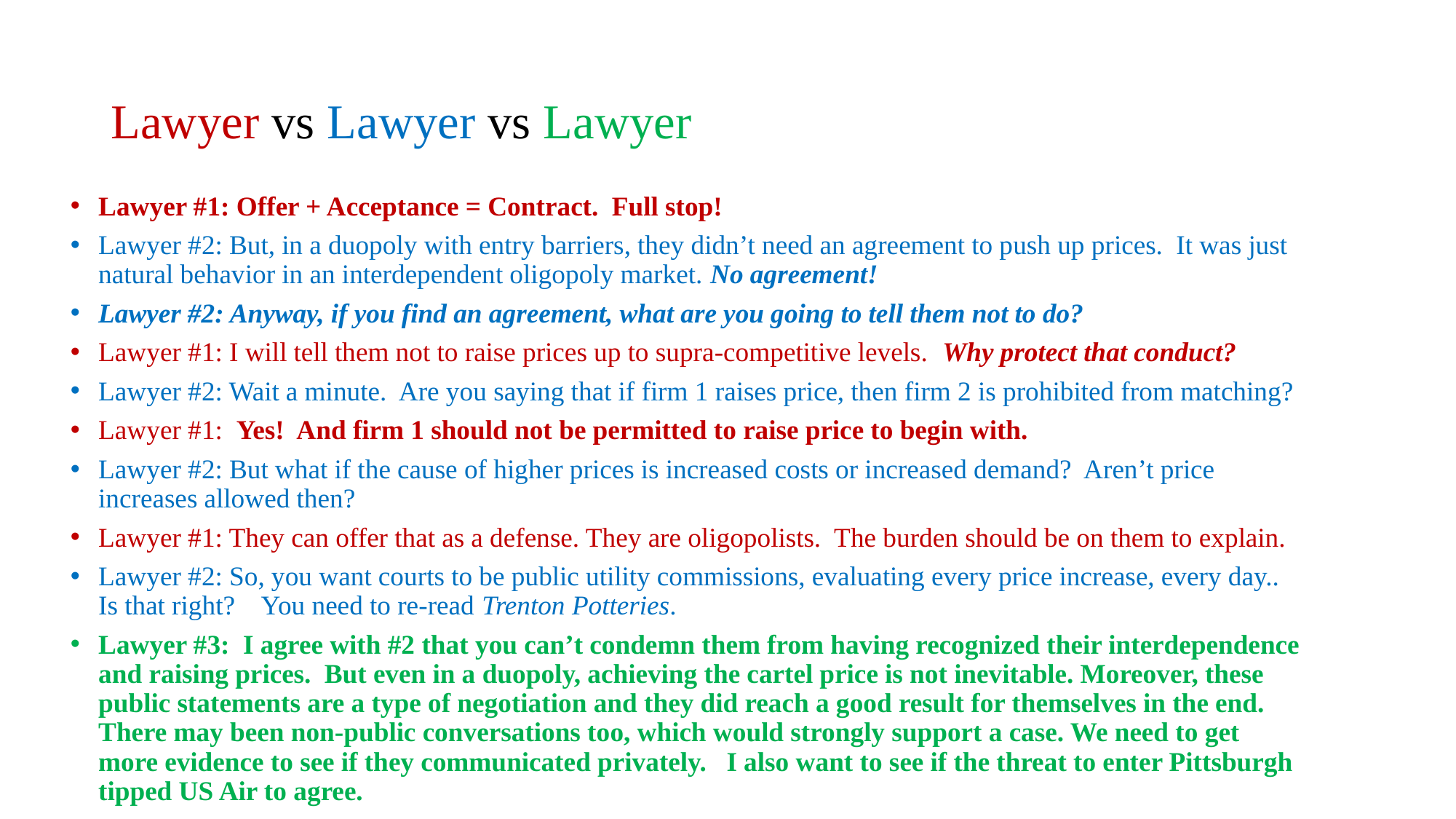

# Lawyer vs Lawyer vs Lawyer
Lawyer #1: Offer + Acceptance = Contract.  Full stop!
Lawyer #2: But, in a duopoly with entry barriers, they didn’t need an agreement to push up prices.  It was just natural behavior in an interdependent oligopoly market. No agreement!
Lawyer #2: Anyway, if you find an agreement, what are you going to tell them not to do?
Lawyer #1: I will tell them not to raise prices up to supra-competitive levels.  Why protect that conduct?
Lawyer #2: Wait a minute.  Are you saying that if firm 1 raises price, then firm 2 is prohibited from matching?
Lawyer #1:  Yes!  And firm 1 should not be permitted to raise price to begin with.
Lawyer #2: But what if the cause of higher prices is increased costs or increased demand?  Aren’t price increases allowed then?
Lawyer #1: They can offer that as a defense. They are oligopolists.  The burden should be on them to explain.
Lawyer #2: So, you want courts to be public utility commissions, evaluating every price increase, every day..  Is that right?    You need to re-read Trenton Potteries.
Lawyer #3:  I agree with #2 that you can’t condemn them from having recognized their interdependence and raising prices.  But even in a duopoly, achieving the cartel price is not inevitable. Moreover, these public statements are a type of negotiation and they did reach a good result for themselves in the end. There may been non-public conversations too, which would strongly support a case. We need to get more evidence to see if they communicated privately.   I also want to see if the threat to enter Pittsburgh tipped US Air to agree.